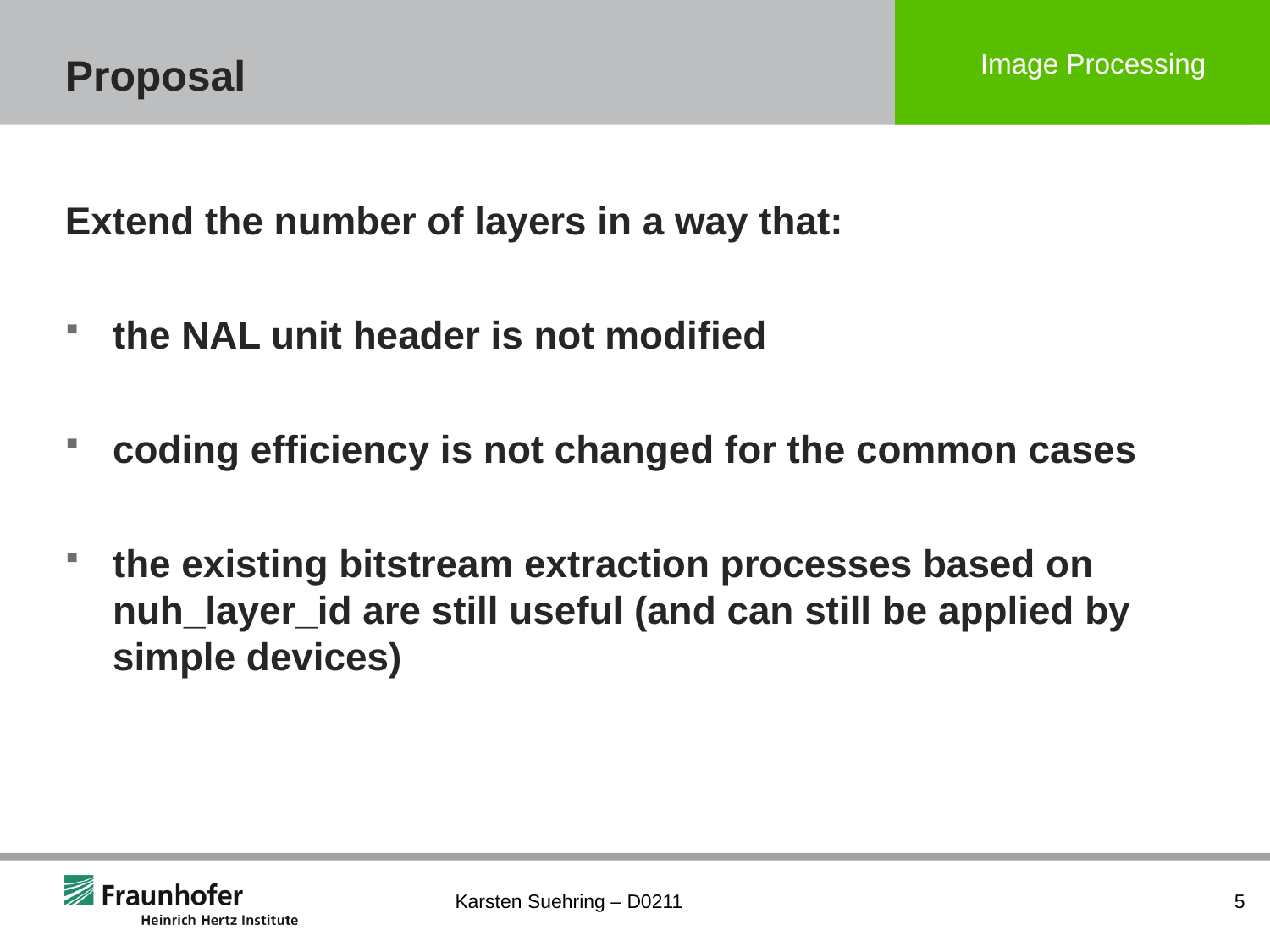

# Proposal
Extend the number of layers in a way that:

the NAL unit header is not modified

coding efficiency is not changed for the common cases

the existing bitstream extraction processes based on nuh_layer_id are still useful (and can still be applied by simple devices)
Karsten Suehring – D0211
5